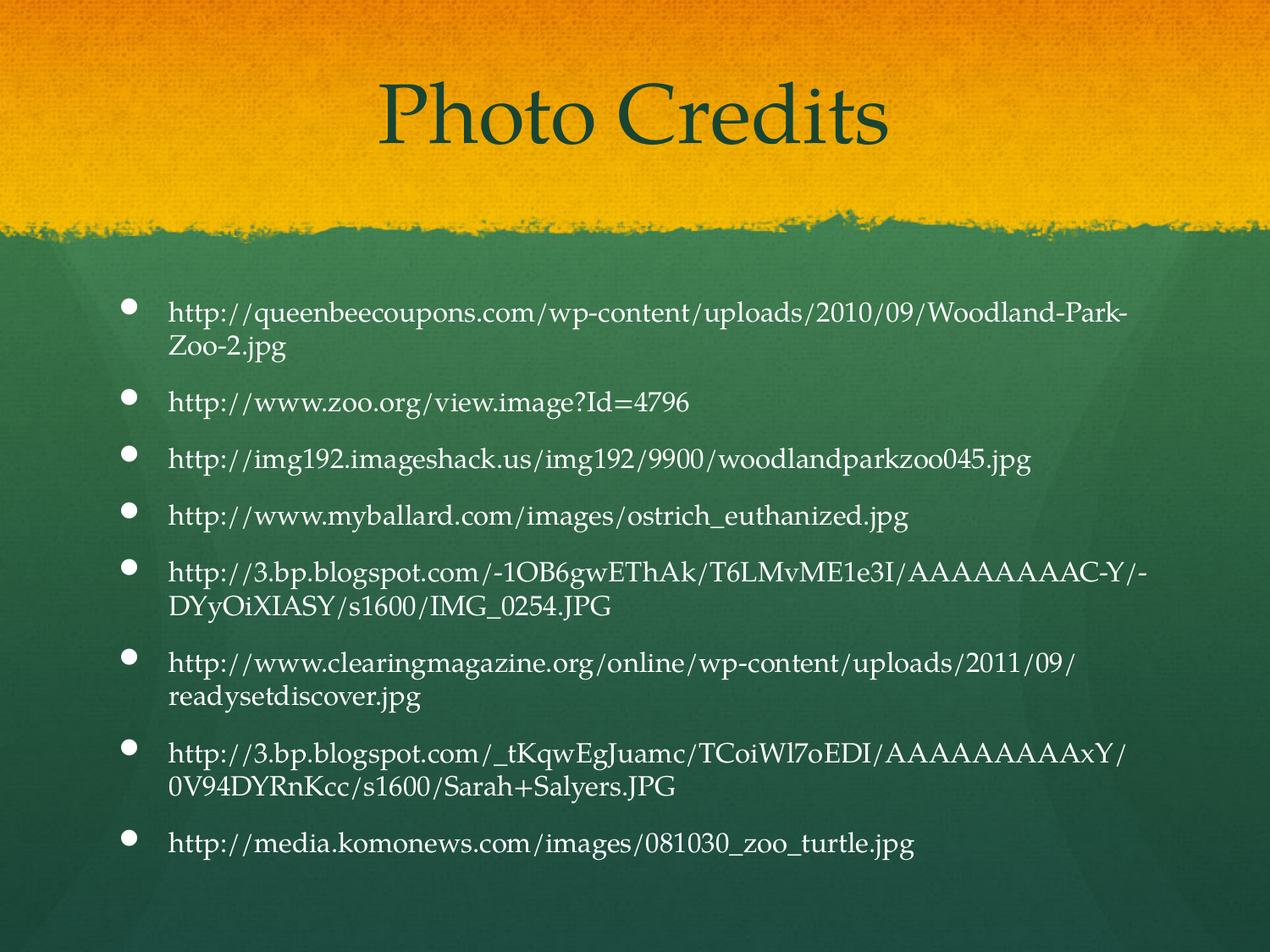

# Photo Credits
http://queenbeecoupons.com/wp-content/uploads/2010/09/Woodland-Park-Zoo-2.jpg
http://www.zoo.org/view.image?Id=4796
http://img192.imageshack.us/img192/9900/woodlandparkzoo045.jpg
http://www.myballard.com/images/ostrich_euthanized.jpg
http://3.bp.blogspot.com/-1OB6gwEThAk/T6LMvME1e3I/AAAAAAAAC-Y/-DYyOiXIASY/s1600/IMG_0254.JPG
http://www.clearingmagazine.org/online/wp-content/uploads/2011/09/readysetdiscover.jpg
http://3.bp.blogspot.com/_tKqwEgJuamc/TCoiWl7oEDI/AAAAAAAAAxY/0V94DYRnKcc/s1600/Sarah+Salyers.JPG
http://media.komonews.com/images/081030_zoo_turtle.jpg